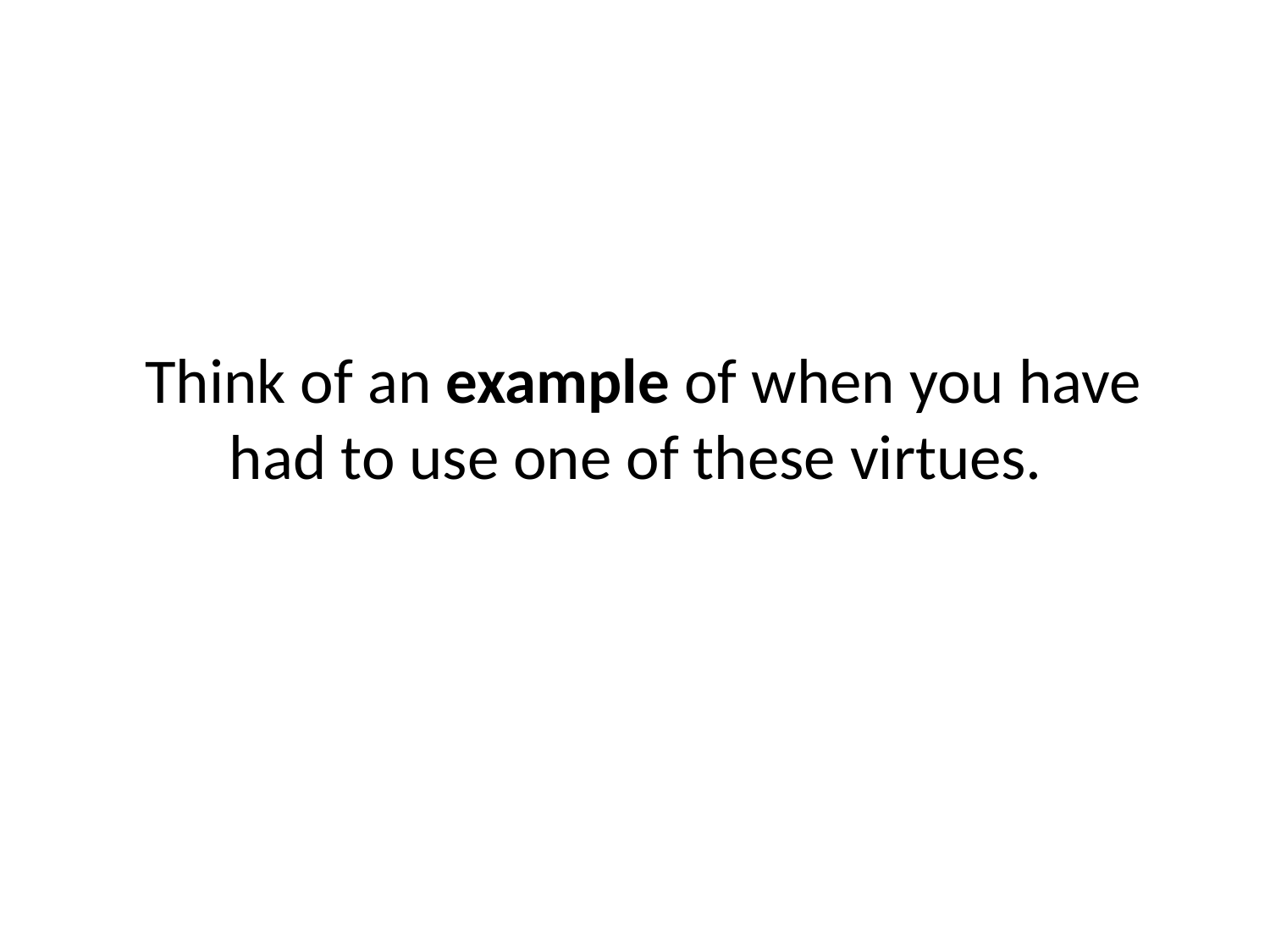

Think of an example of when you have had to use one of these virtues.